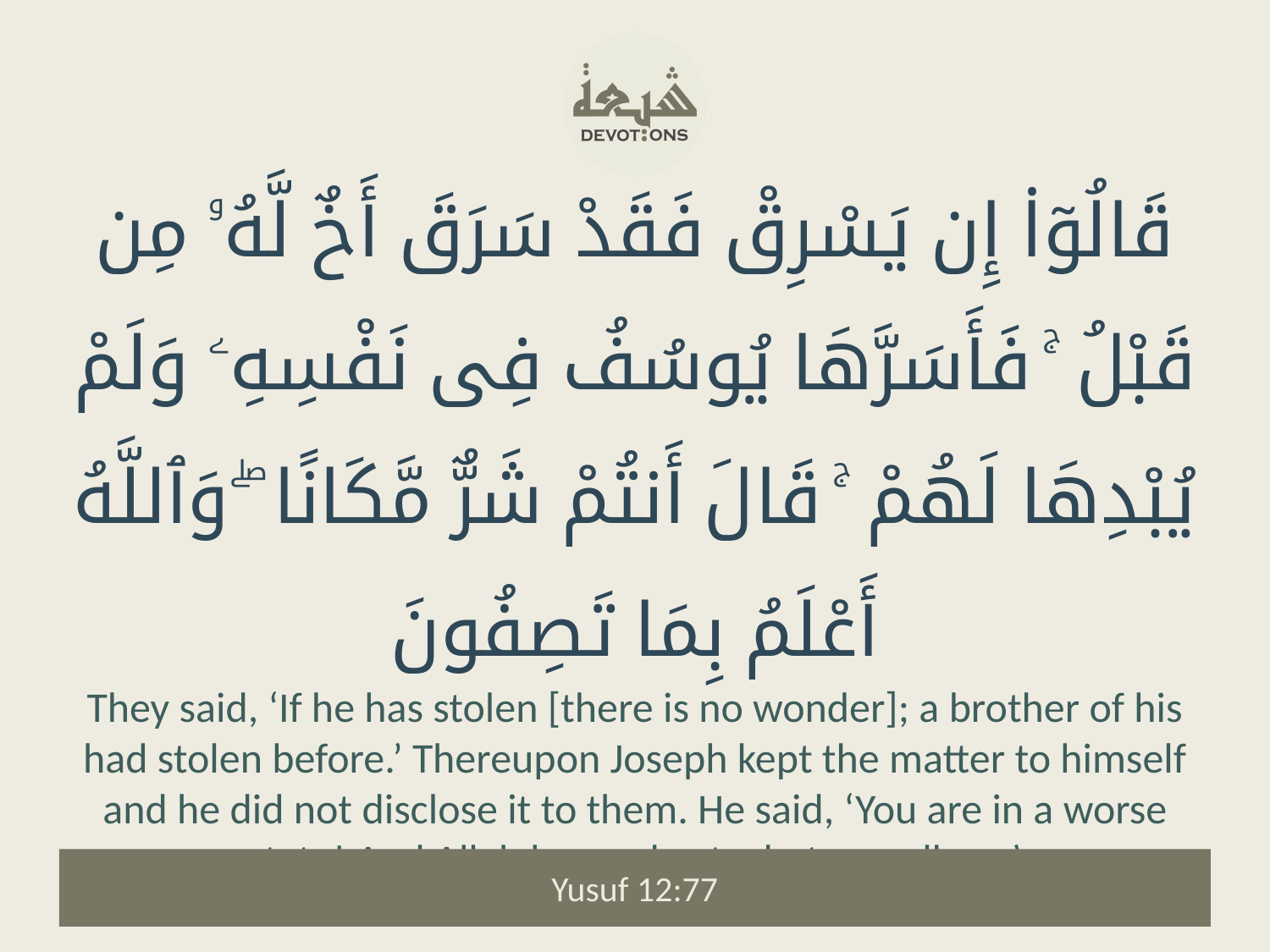

قَالُوٓا۟ إِن يَسْرِقْ فَقَدْ سَرَقَ أَخٌ لَّهُۥ مِن قَبْلُ ۚ فَأَسَرَّهَا يُوسُفُ فِى نَفْسِهِۦ وَلَمْ يُبْدِهَا لَهُمْ ۚ قَالَ أَنتُمْ شَرٌّ مَّكَانًا ۖ وَٱللَّهُ أَعْلَمُ بِمَا تَصِفُونَ
They said, ‘If he has stolen [there is no wonder]; a brother of his had stolen before.’ Thereupon Joseph kept the matter to himself and he did not disclose it to them. He said, ‘You are in a worse state! And Allah knows best what you allege.’
Yusuf 12:77